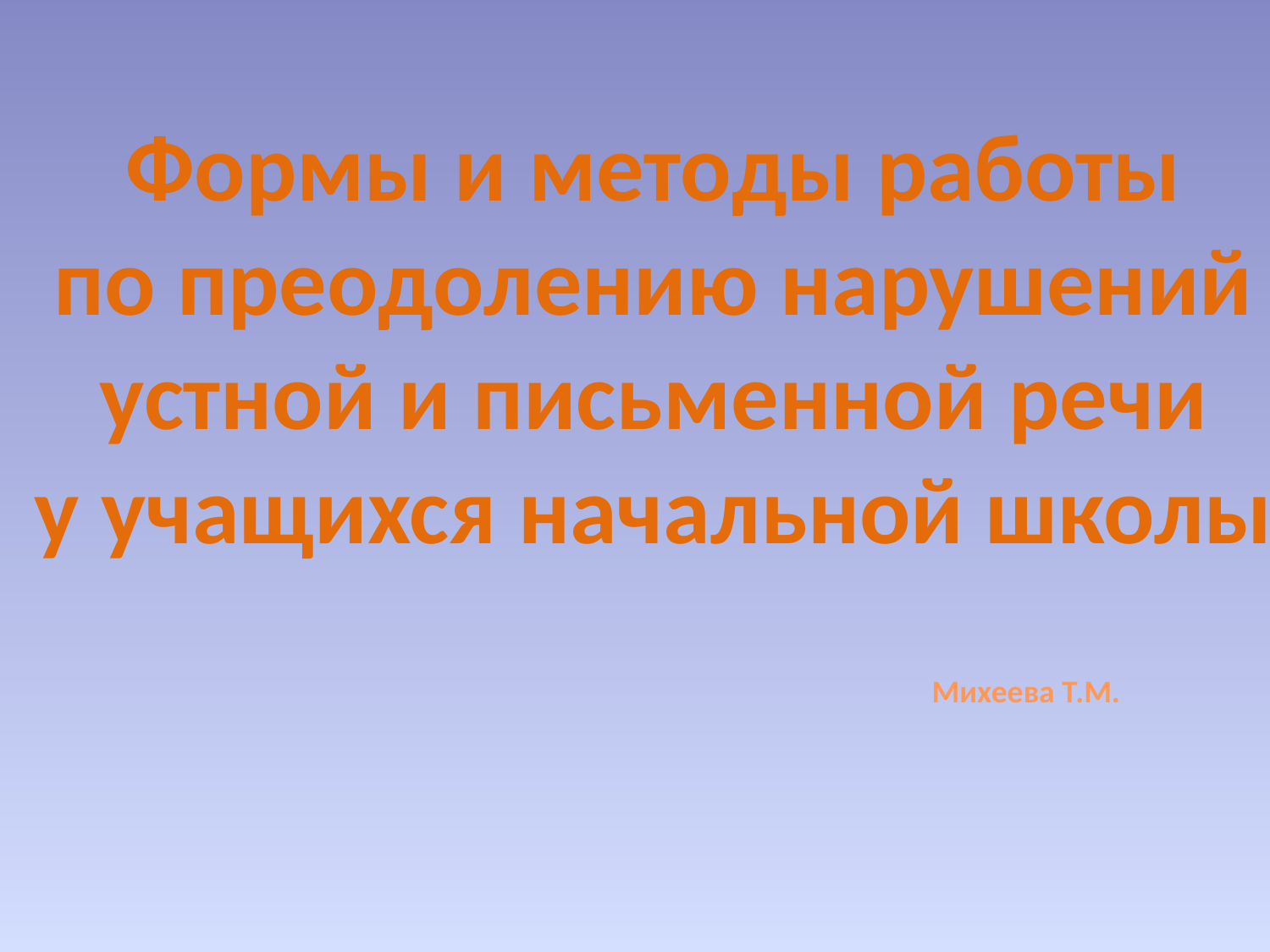

Формы и методы работы
по преодолению нарушений
устной и письменной речи
у учащихся начальной школы

                                  Михеева Т.М.